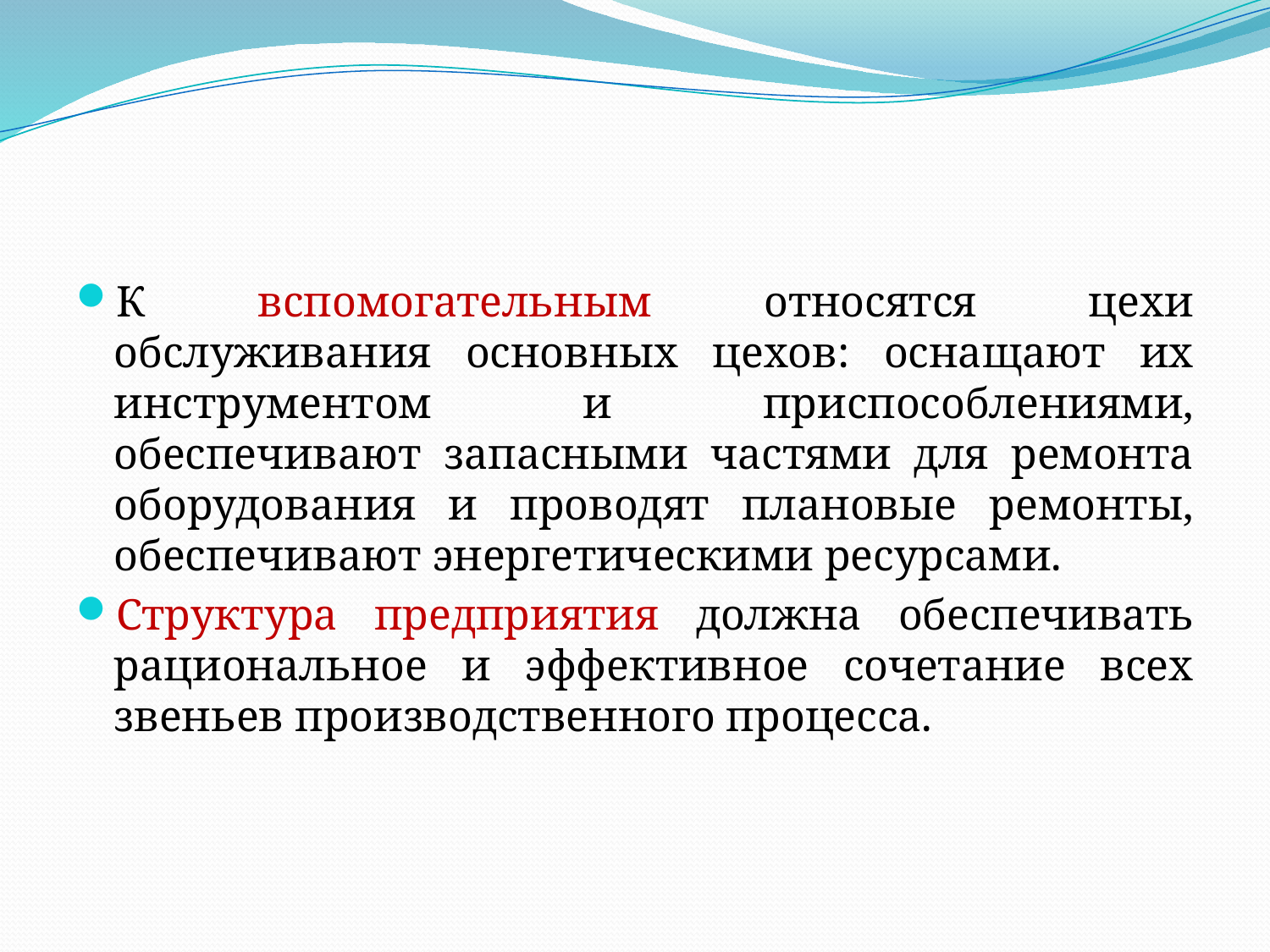

К вспомогательным относятся цехи обслуживания основных цехов: оснащают их инструментом и приспособлениями, обеспечивают запасными частями для ремонта оборудования и проводят плановые ремонты, обеспечивают энергетическими ресурсами.
Структура предприятия должна обеспечивать рациональное и эффективное сочетание всех звеньев производственного процесса.